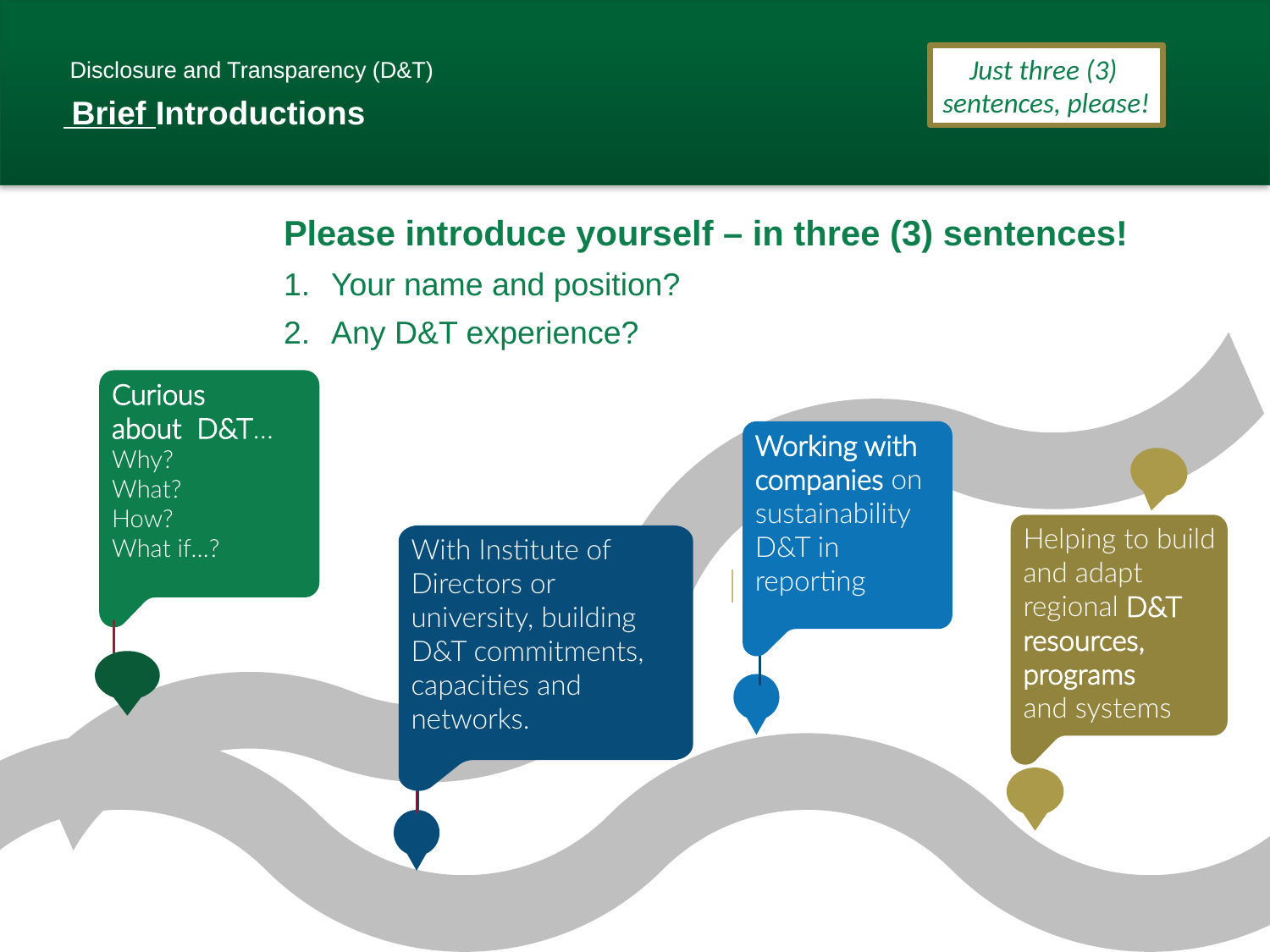

Disclosure and Transparency (D&T)
       Brief Introductions

Just three (3)
sentences, please!

Please introduce yourself – in three (3) sentences!
Your name and position?
Any D&T experience?
Curious
about  D&T…
Why?
What?
How?
What if…?
Working with
companies on
sustainability
D&T in
reporting

Helping to build
and adapt
regional D&T
resources,
programs
and systems
With Institute of
Directors or
university, building
D&T commitments,
capacities and
networks.